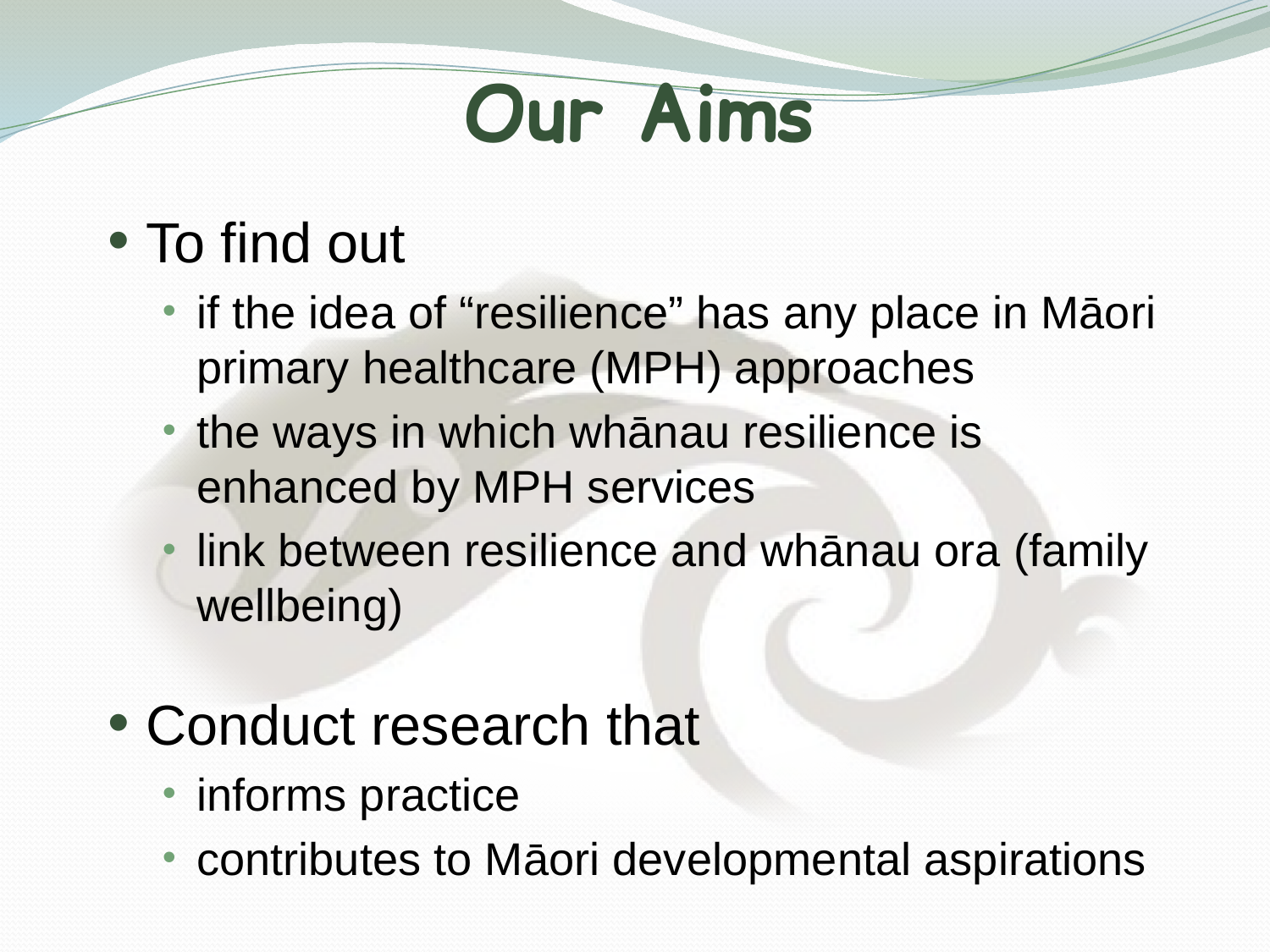

# Our Aims
To find out
if the idea of “resilience” has any place in Māori primary healthcare (MPH) approaches
the ways in which whānau resilience is enhanced by MPH services
link between resilience and whānau ora (family wellbeing)

Conduct research that
informs practice
contributes to Māori developmental aspirations